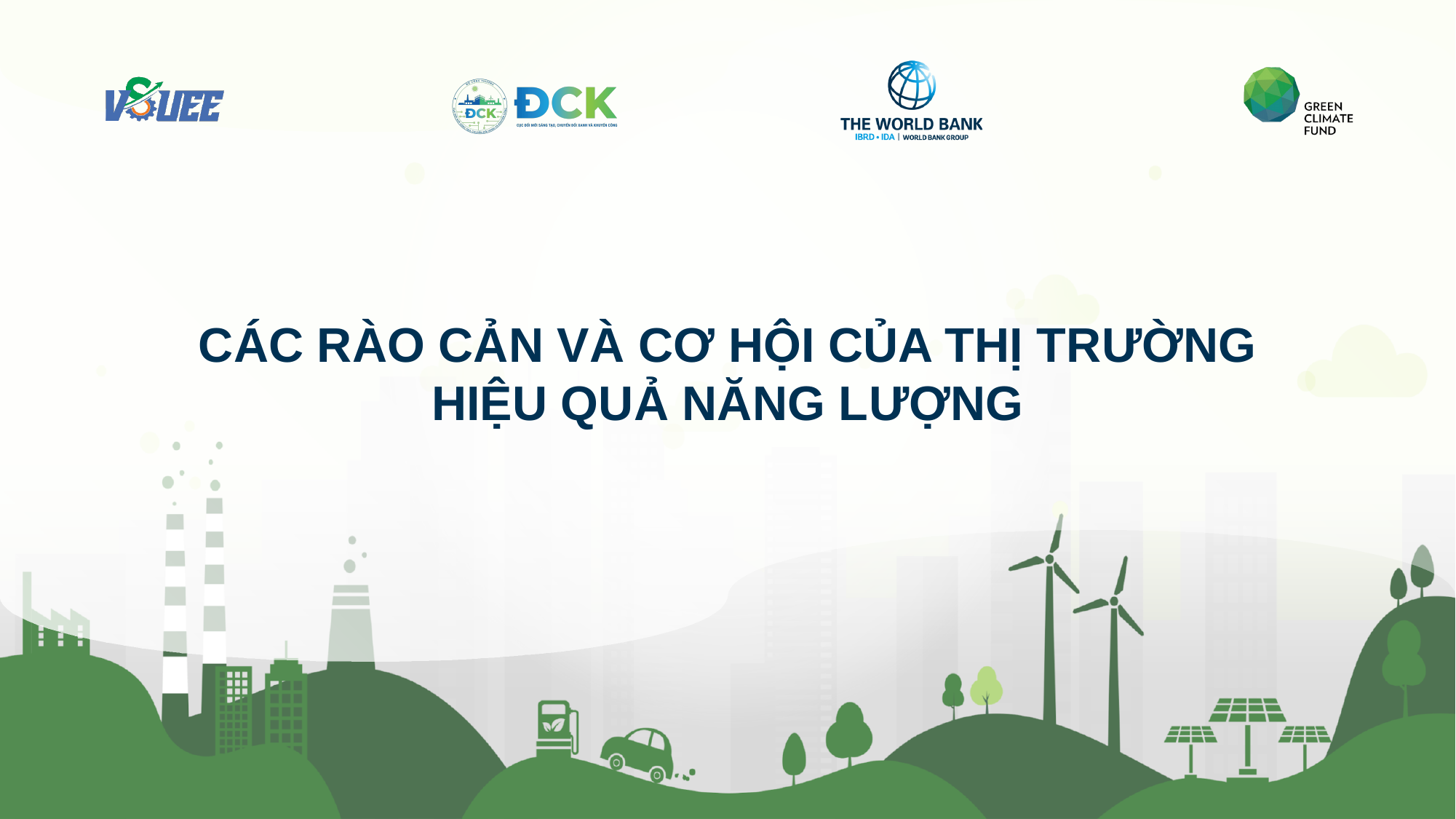

CÁC RÀO CẢN VÀ CƠ HỘI CỦA THỊ TRƯỜNG HIỆU QUẢ NĂNG LƯỢNG